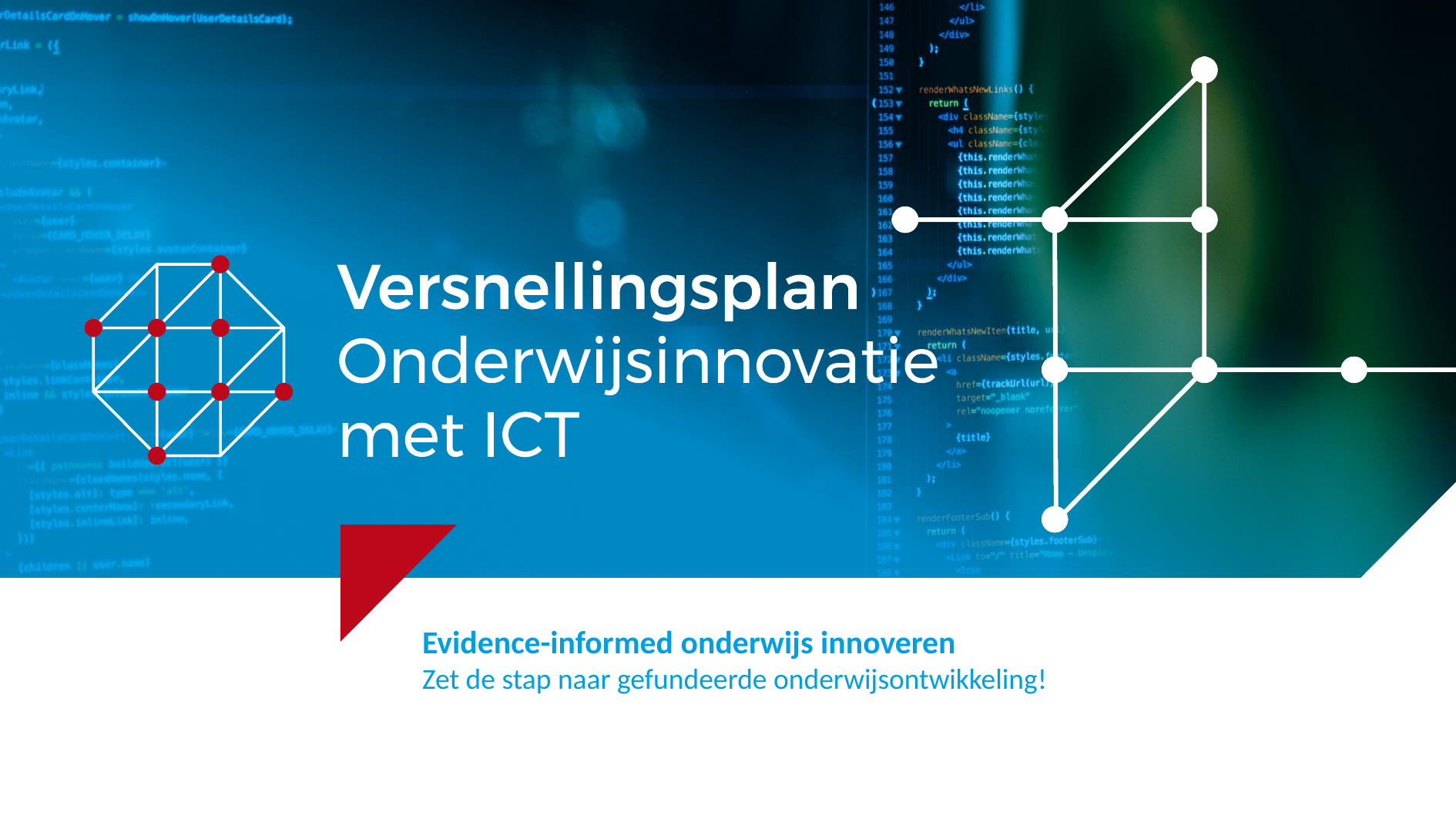

Evidence-informed onderwijs innoveren
Zet de stap naar gefundeerde onderwijsontwikkeling!